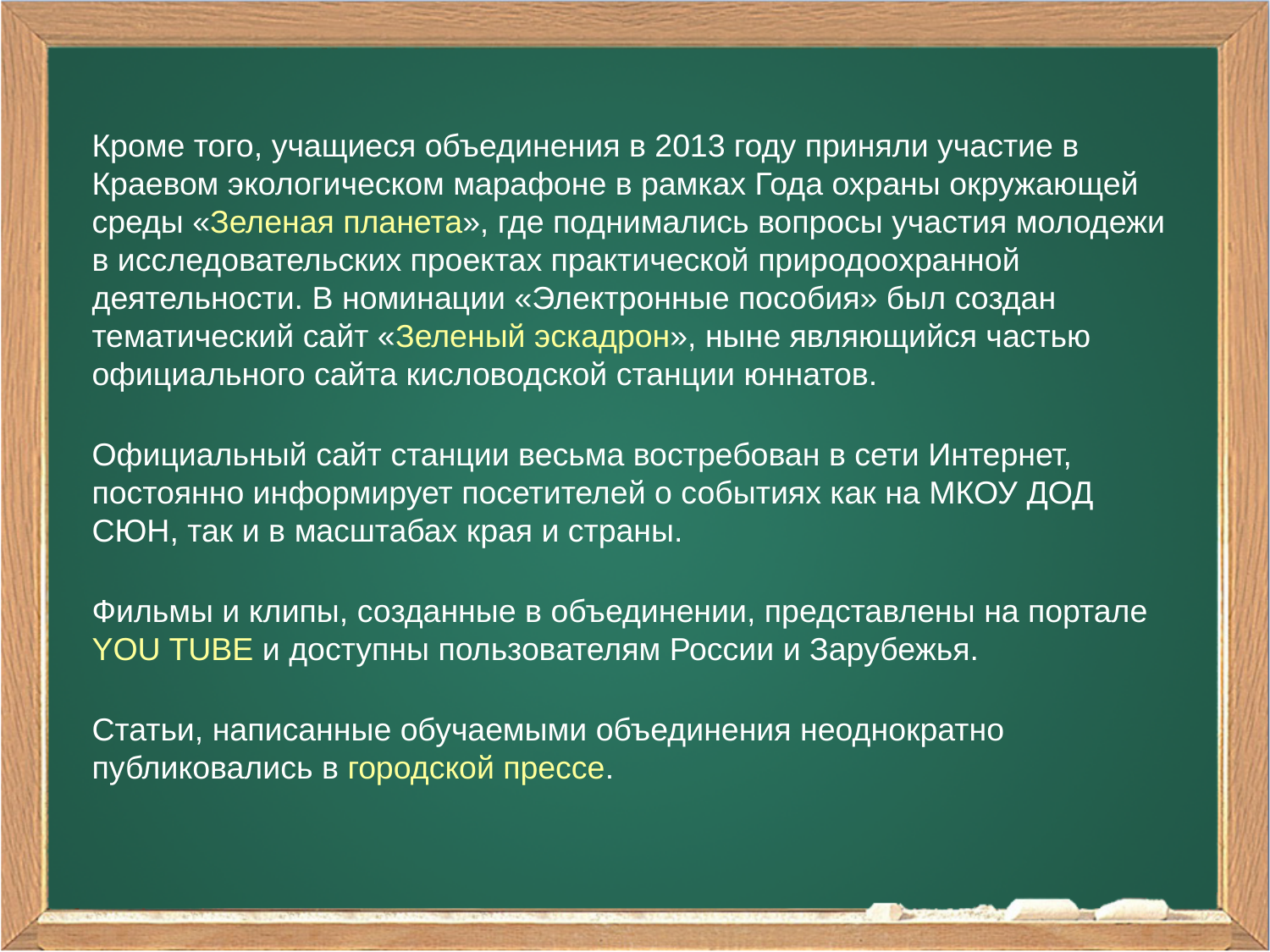

Кроме того, учащиеся объединения в 2013 году приняли участие в Краевом экологическом марафоне в рамках Года охраны окружающей среды «Зеленая планета», где поднимались вопросы участия молодежи в исследовательских проектах практической природоохранной деятельности. В номинации «Электронные пособия» был создан тематический сайт «Зеленый эскадрон», ныне являющийся частью официального сайта кисловодской станции юннатов.
Официальный сайт станции весьма востребован в сети Интернет, постоянно информирует посетителей о событиях как на МКОУ ДОД СЮН, так и в масштабах края и страны.
Фильмы и клипы, созданные в объединении, представлены на портале YOU TUBE и доступны пользователям России и Зарубежья.
Статьи, написанные обучаемыми объединения неоднократно публиковались в городской прессе.